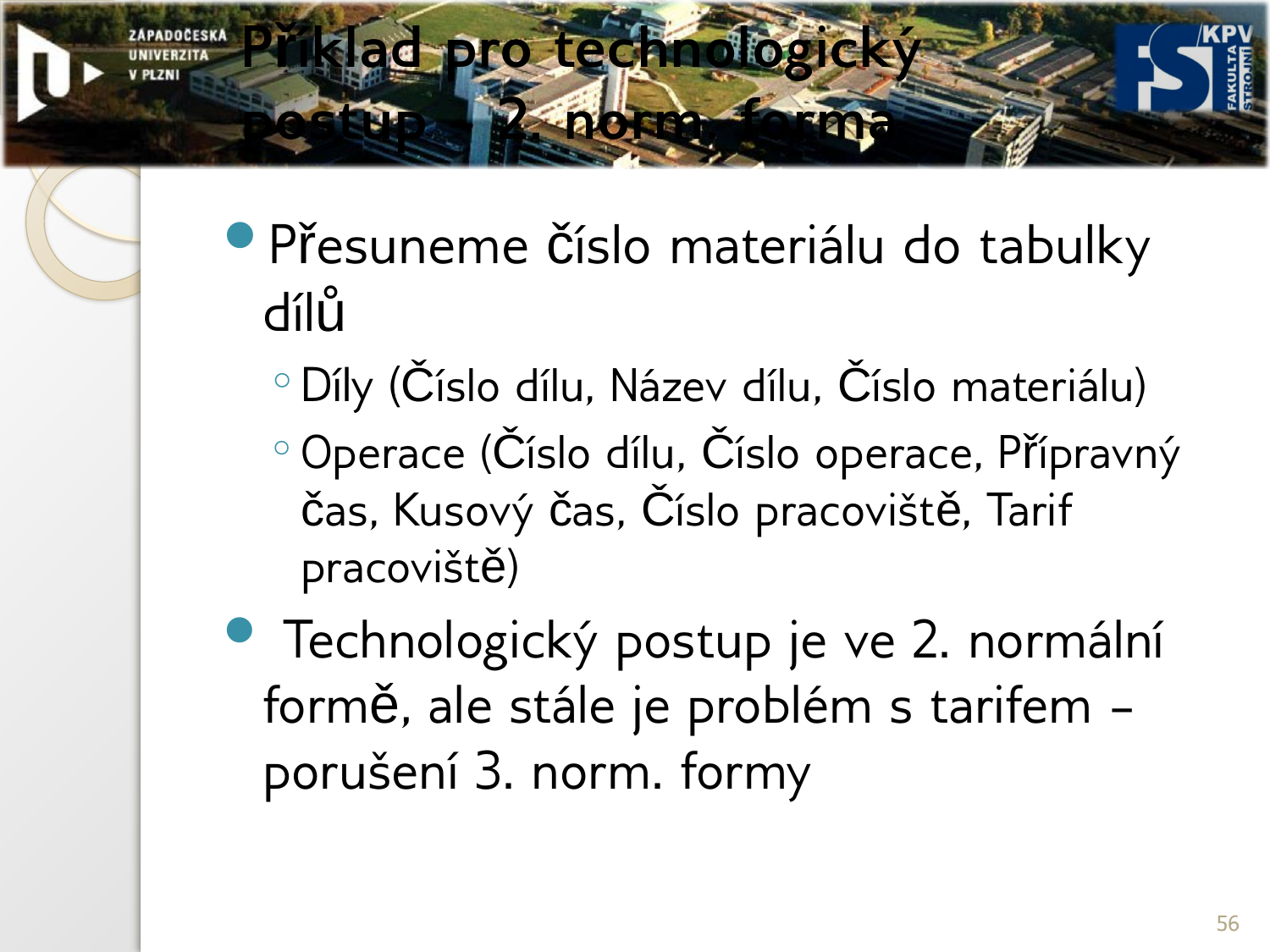

# Příklad pro technologický postup – 2. norm. forma
Přesuneme číslo materiálu do tabulky dílů
Díly (Číslo dílu, Název dílu, Číslo materiálu)
Operace (Číslo dílu, Číslo operace, Přípravný čas, Kusový čas, Číslo pracoviště, Tarif pracoviště)
 Technologický postup je ve 2. normální formě, ale stále je problém s tarifem – porušení 3. norm. formy

56